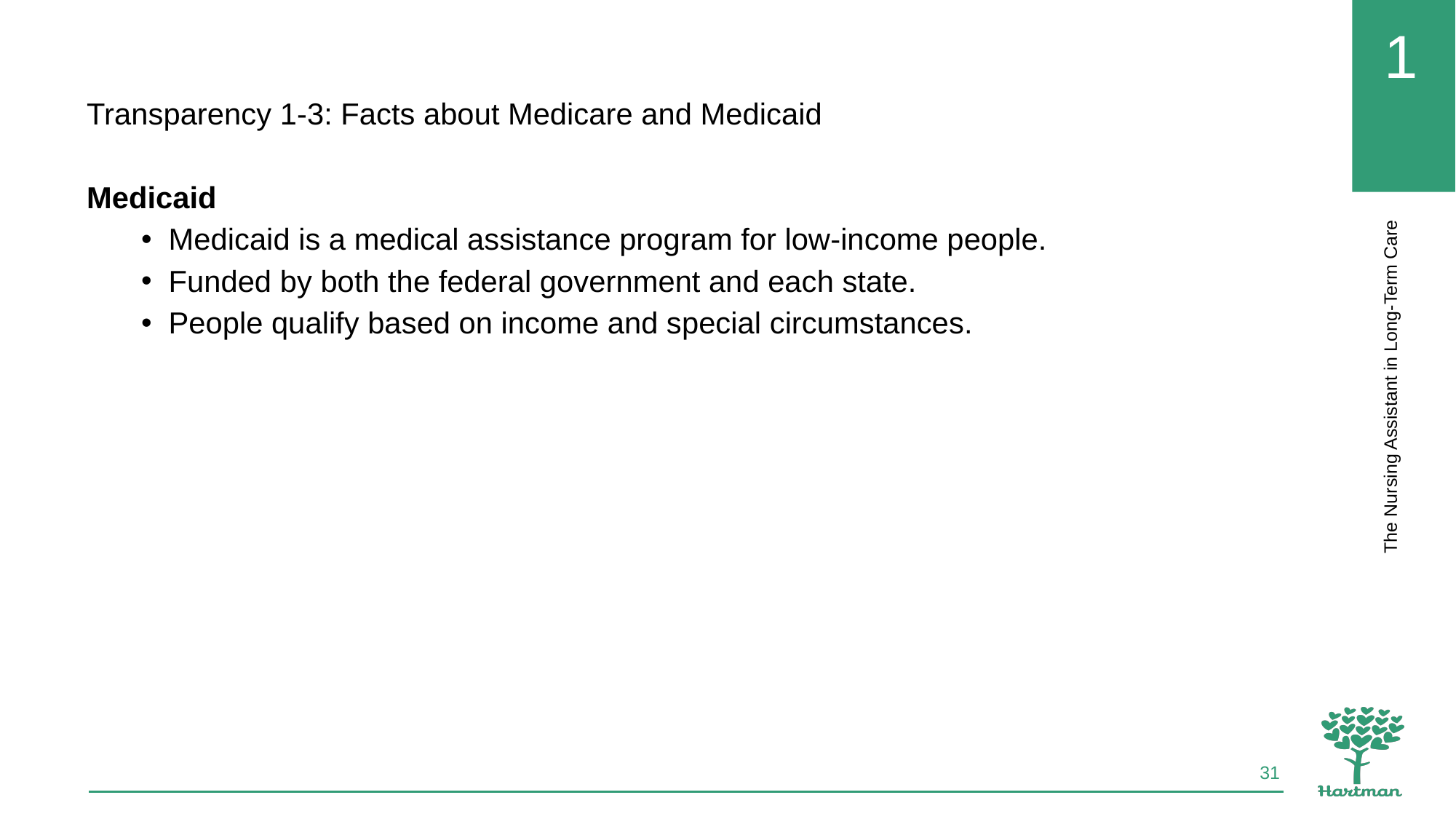

Transparency 1-3: Facts about Medicare and Medicaid

Medicaid
Medicaid is a medical assistance program for low-income people.
Funded by both the federal government and each state.
People qualify based on income and special circumstances.

31